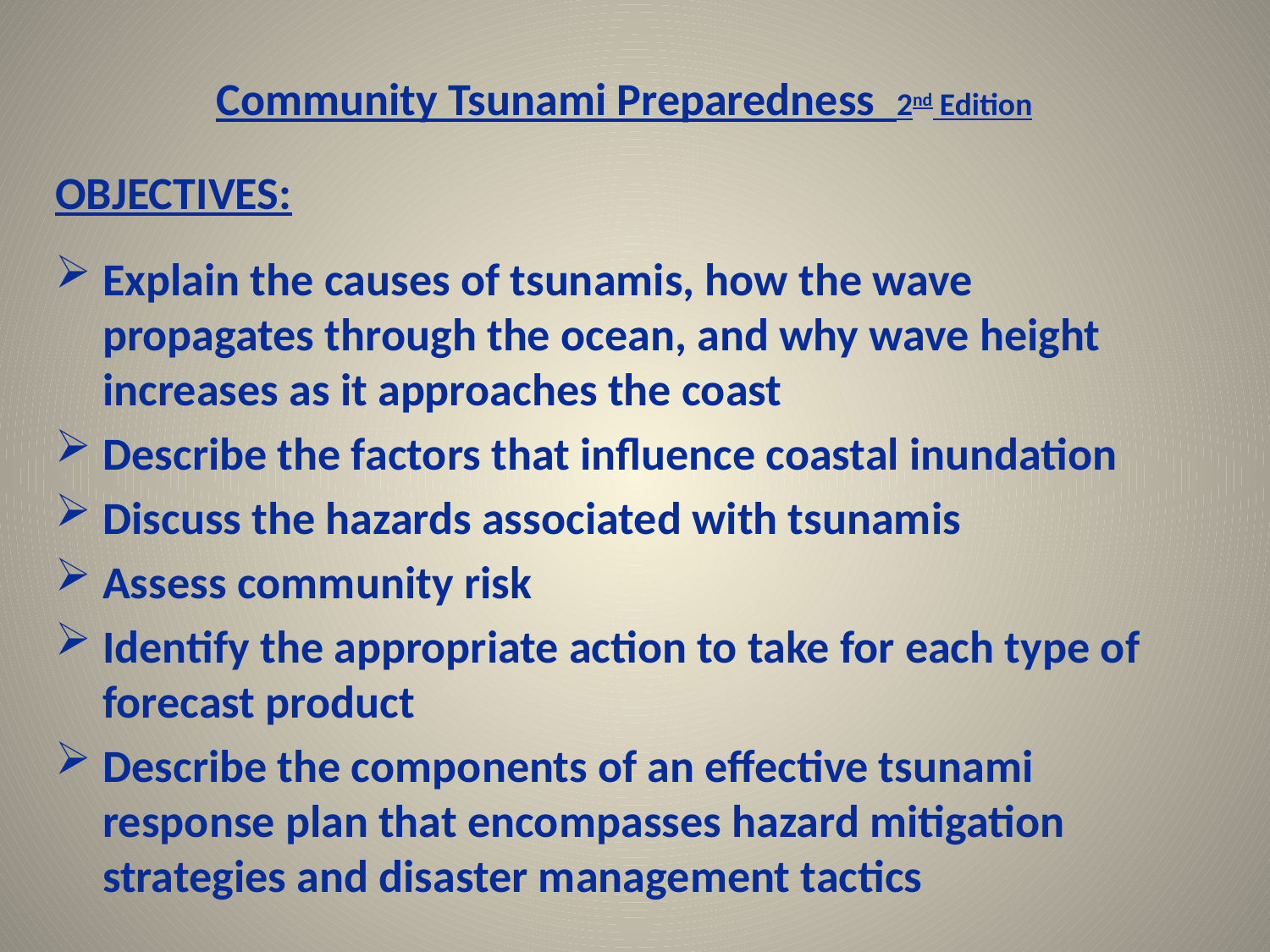

Community Tsunami Preparedness  2nd Edition

OBJECTIVES:

Explain the causes of tsunamis, how the wave propagates through the ocean, and why wave height increases as it approaches the coast
Describe the factors that influence coastal inundation
Discuss the hazards associated with tsunamis
Assess community risk
Identify the appropriate action to take for each type of forecast product
Describe the components of an effective tsunami response plan that encompasses hazard mitigation strategies and disaster management tactics